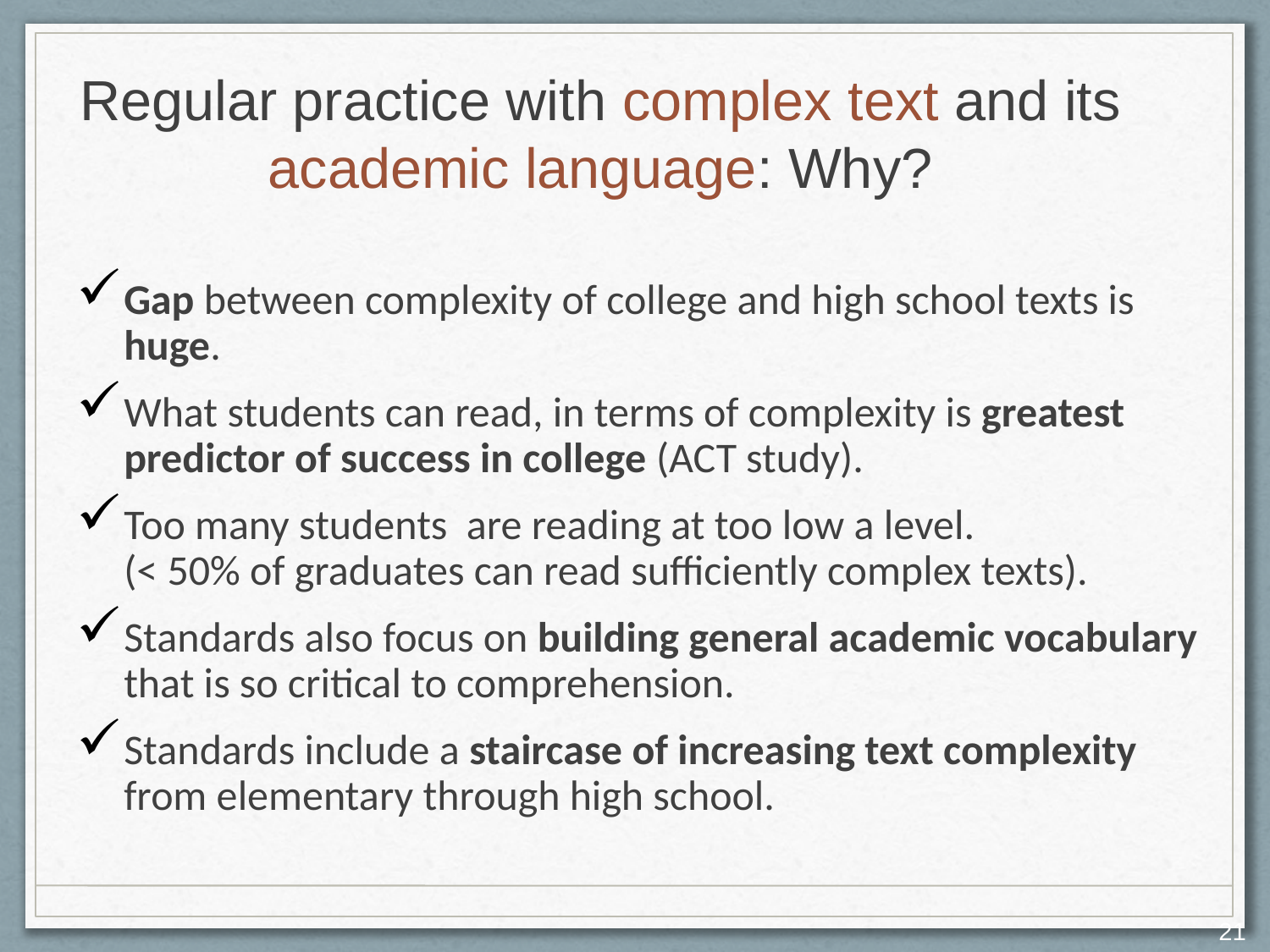

Regular practice with complex text and its academic language: Why?
Gap between complexity of college and high school texts is huge.
What students can read, in terms of complexity is greatest predictor of success in college (ACT study).
Too many students  are reading at too low a level.
(< 50% of graduates can read sufficiently complex texts).
Standards also focus on building general academic vocabulary that is so critical to comprehension.
Standards include a staircase of increasing text complexity from elementary through high school.
21